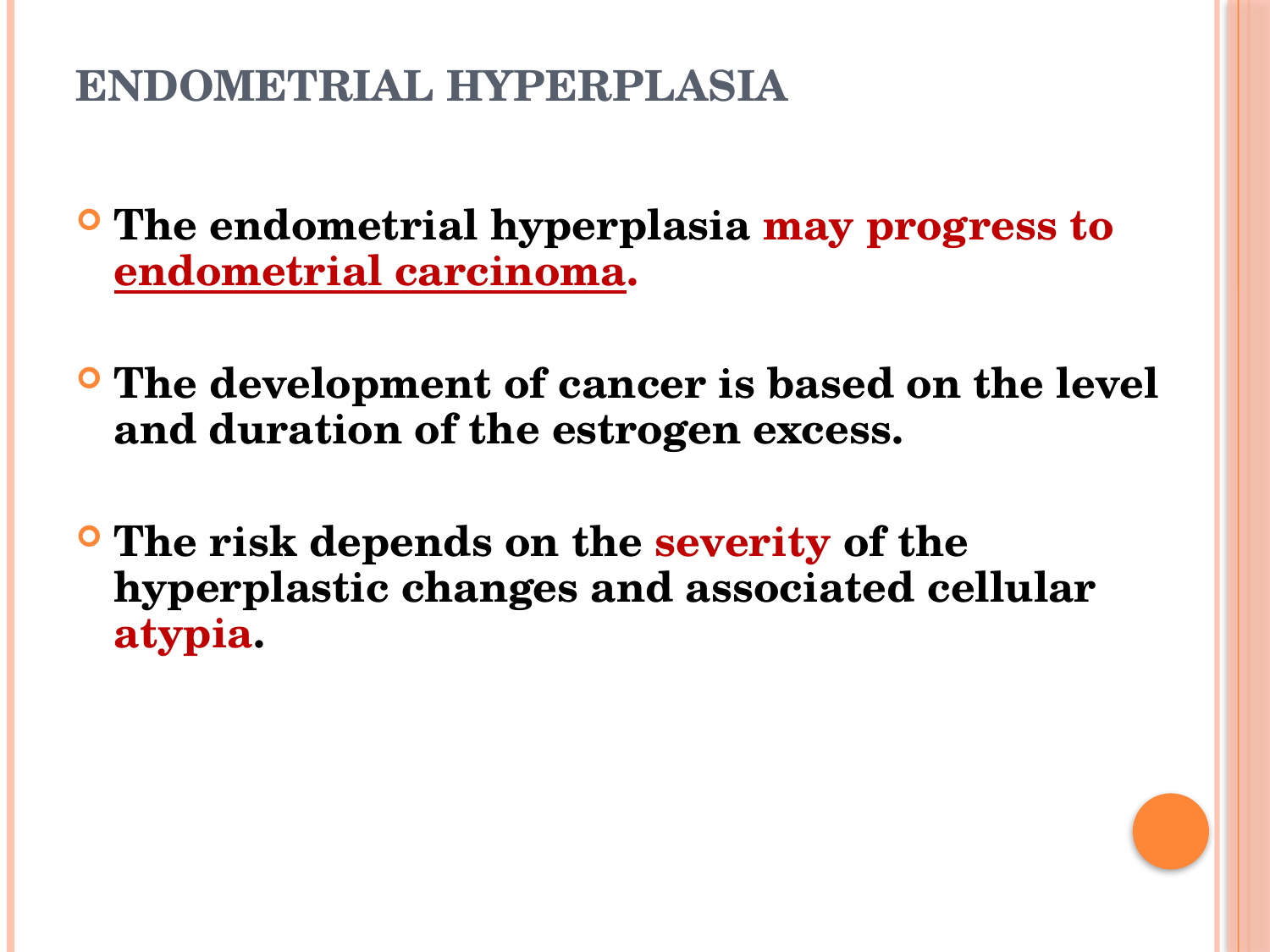

# Endometrial Hyperplasia

The endometrial hyperplasia may progress to endometrial carcinoma.

The development of cancer is based on the level and duration of the estrogen excess.

The risk depends on the severity of the hyperplastic changes and associated cellular atypia.